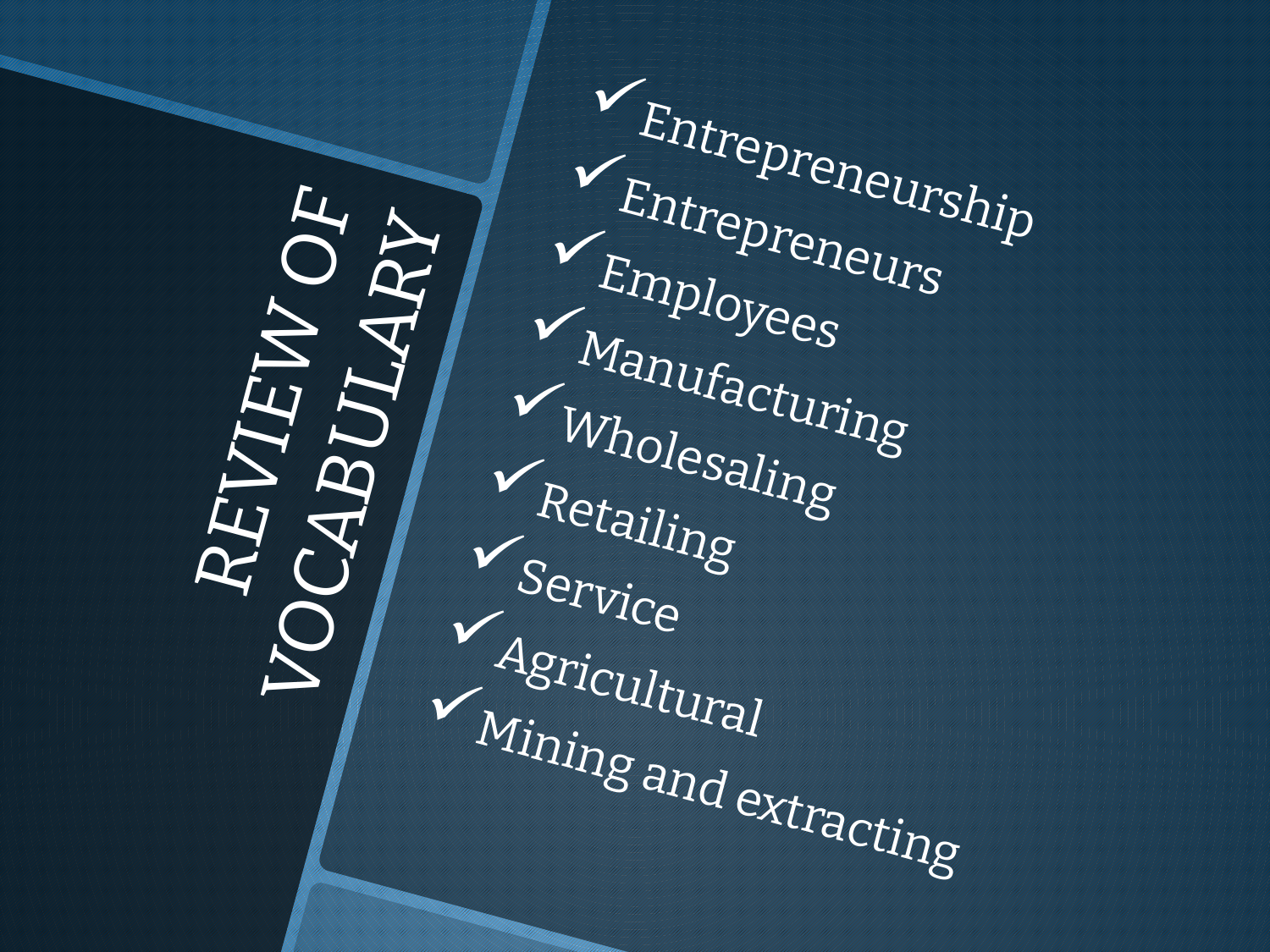

Entrepreneurship
Entrepreneurs
Employees
Manufacturing
Wholesaling
Retailing
Service
Agricultural
Mining and extracting
# REVIEW OF VOCABULARY